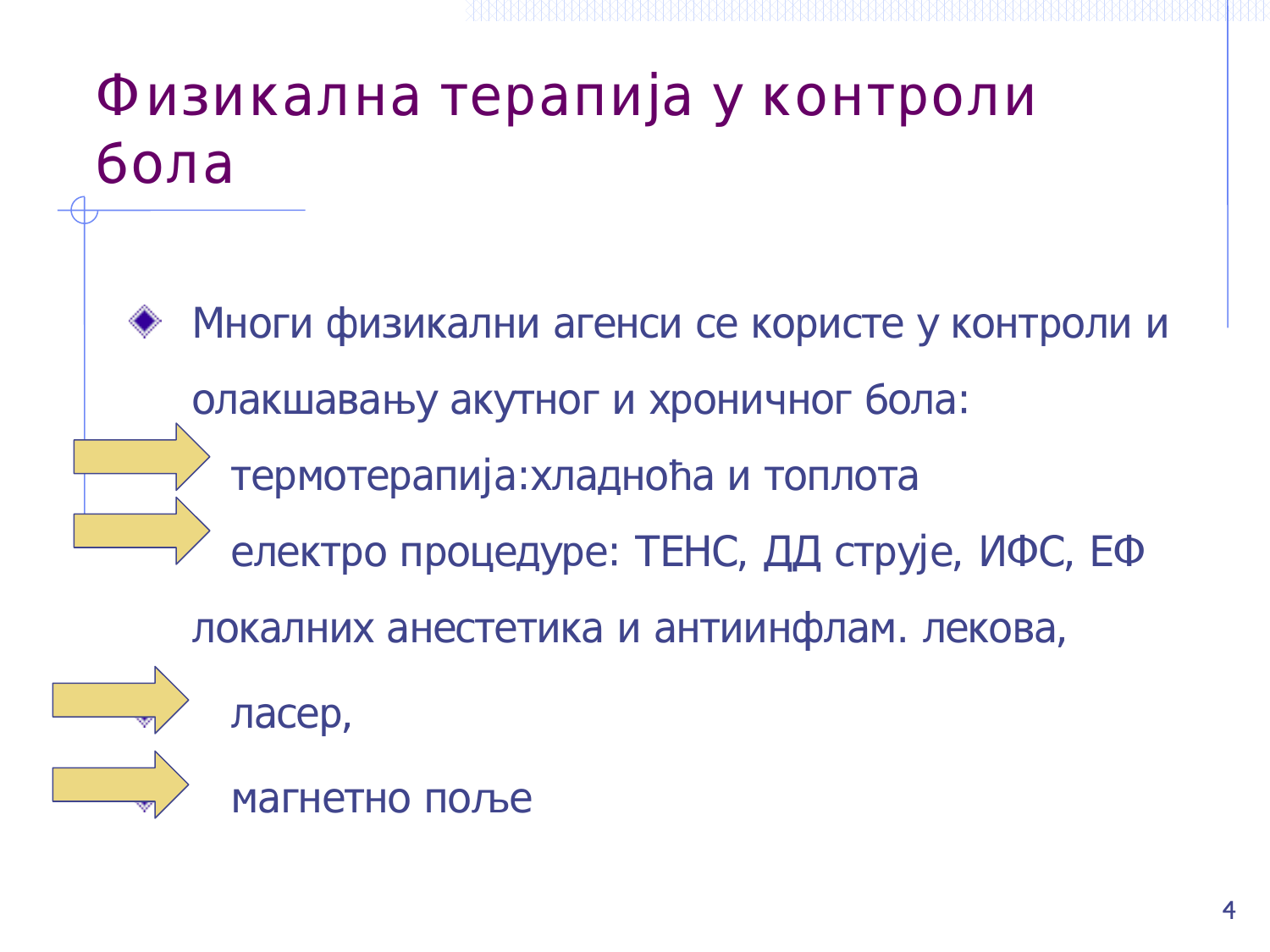

# Физикална терапија у контроли бола
Многи физикални агенси се користе у контроли и олакшавању акутног и хроничног бола:
   термотерапија:хладноћа и топлота
   електро процедуре: ТЕНС, ДД струје, ИФС, ЕФ локалних анестетика и антиинфлам. лекова,
   ласер,
   магнетно поље

4